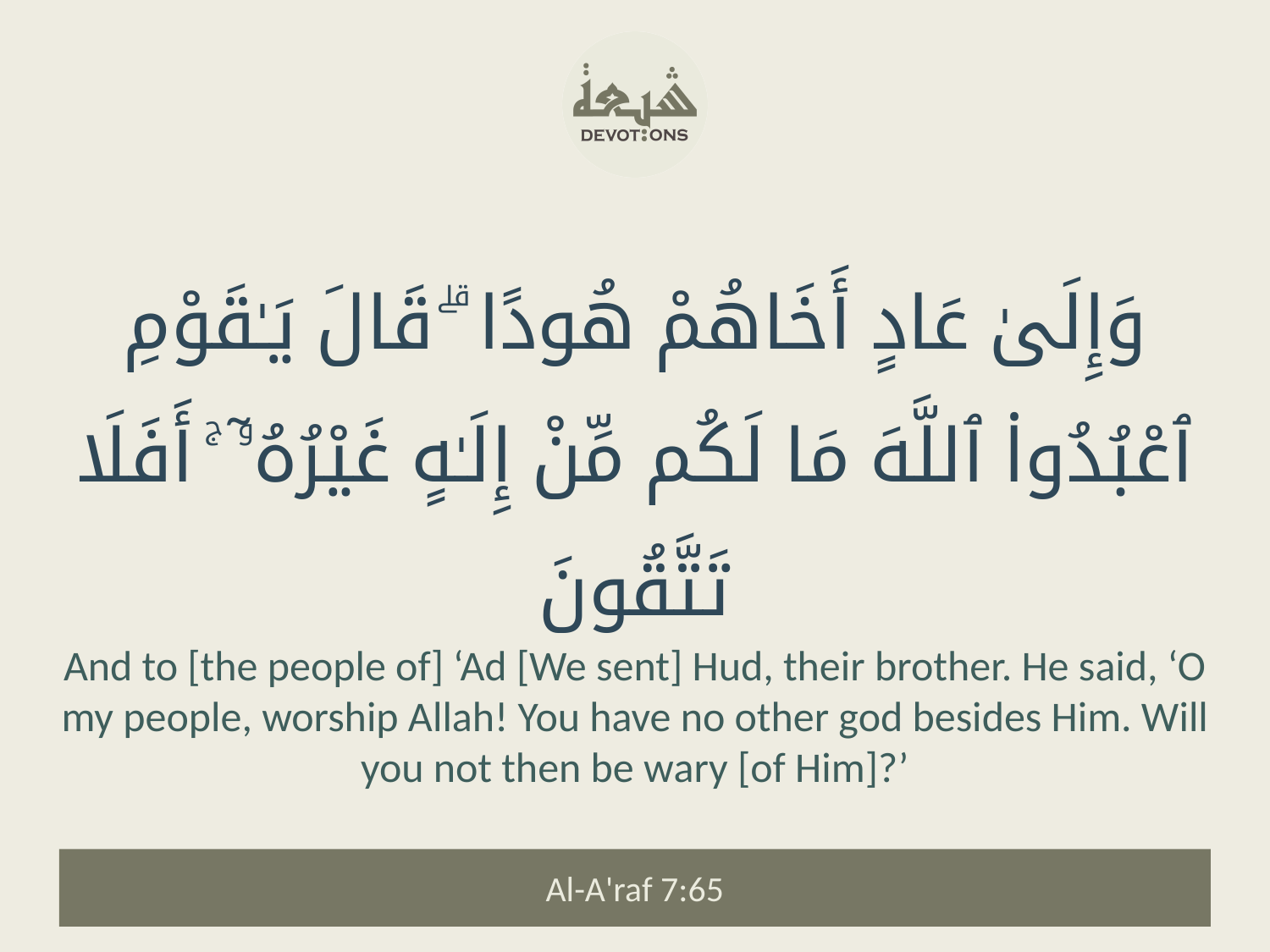

وَإِلَىٰ عَادٍ أَخَاهُمْ هُودًا ۗ قَالَ يَـٰقَوْمِ ٱعْبُدُوا۟ ٱللَّهَ مَا لَكُم مِّنْ إِلَـٰهٍ غَيْرُهُۥٓ ۚ أَفَلَا تَتَّقُونَ
And to [the people of] ‘Ad [We sent] Hud, their brother. He said, ‘O my people, worship Allah! You have no other god besides Him. Will you not then be wary [of Him]?’
Al-A'raf 7:65